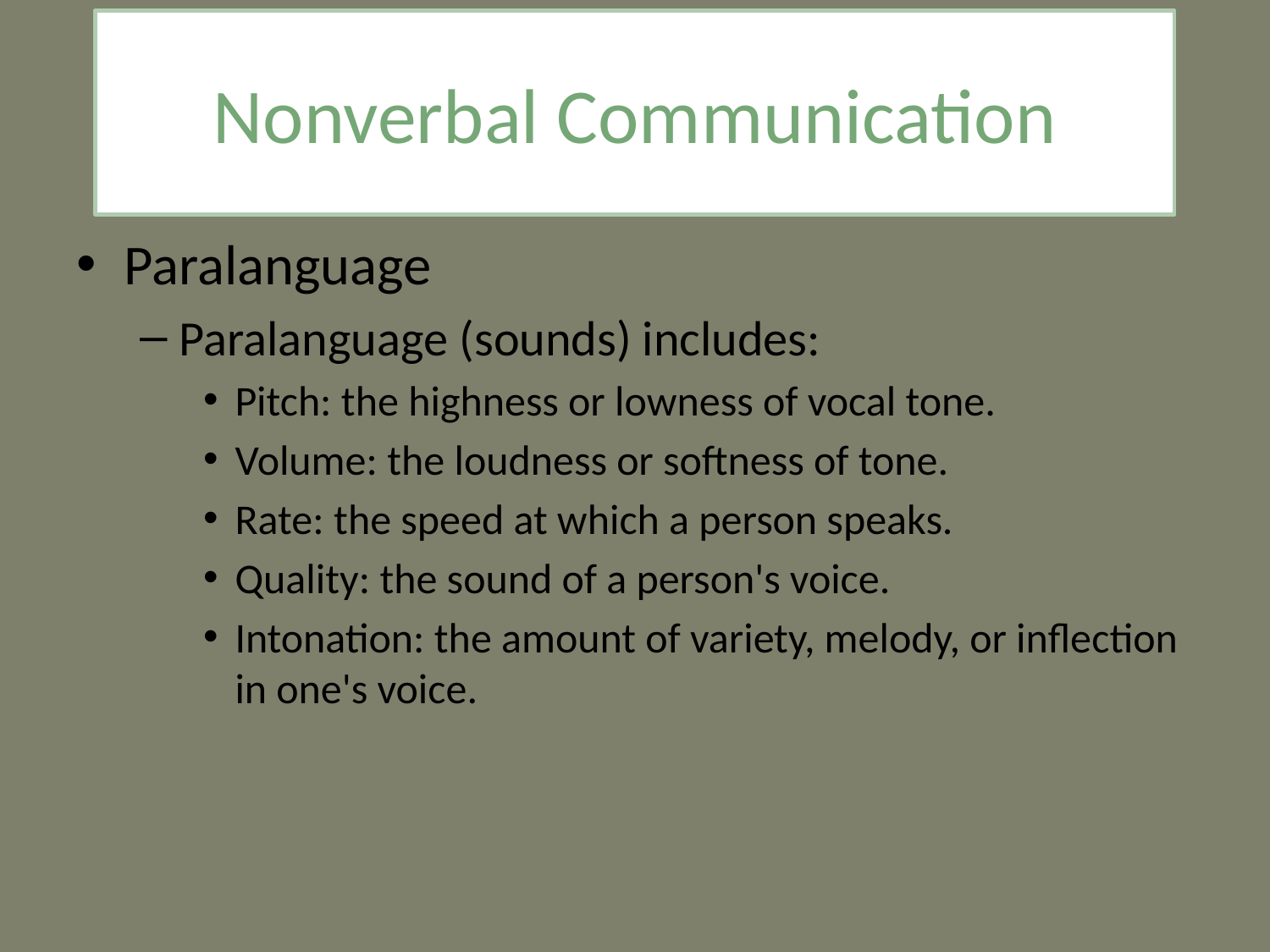

Nonverbal Communication
Paralanguage
Paralanguage (sounds) includes:
Pitch: the highness or lowness of vocal tone.
Volume: the loudness or softness of tone.
Rate: the speed at which a person speaks.
Quality: the sound of a person's voice.
Intonation: the amount of variety, melody, or inflection in one's voice.